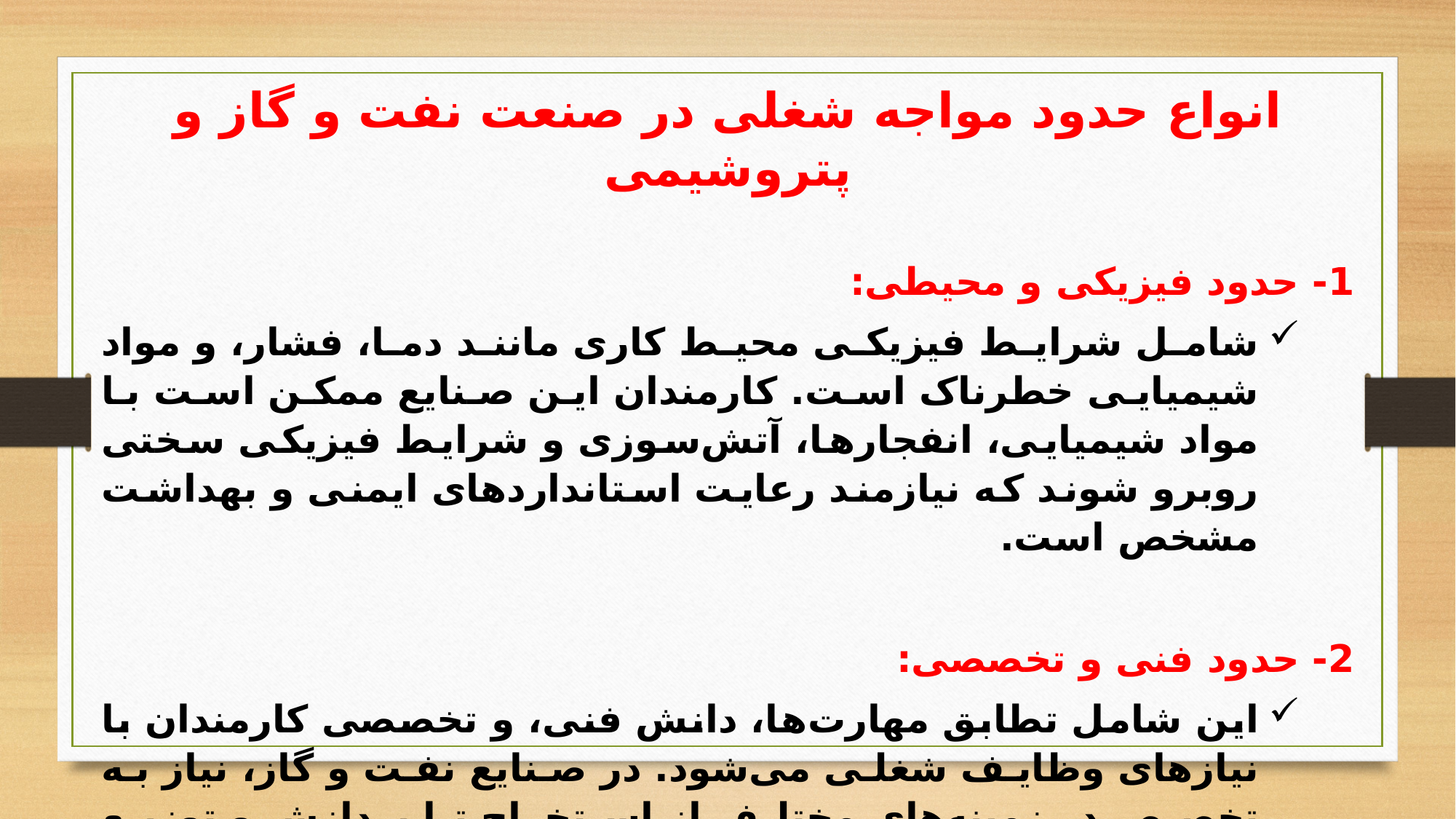

انواع حدود مواجه شغلی در صنعت نفت و گاز و پتروشیمی

1- حدود فیزیکی و محیطی:
شامل شرایط فیزیکی محیط کاری مانند دما، فشار، و مواد شیمیایی خطرناک است. کارمندان این صنایع ممکن است با مواد شیمیایی، انفجارها، آتش‌سوزی و شرایط فیزیکی سختی روبرو شوند که نیازمند رعایت استانداردهای ایمنی و بهداشت مشخص است.

2- حدود فنی و تخصصی:
این شامل تطابق مهارت‌ها، دانش فنی، و تخصصی کارمندان با نیازهای وظایف شغلی می‌شود. در صنایع نفت و گاز، نیاز به تخصص در زمینه‌های مختلف از استخراج تا پردازش و توزیع وجود دارد که کارمندان باید برای انجام وظایف خود آماده و مجهز باشند.